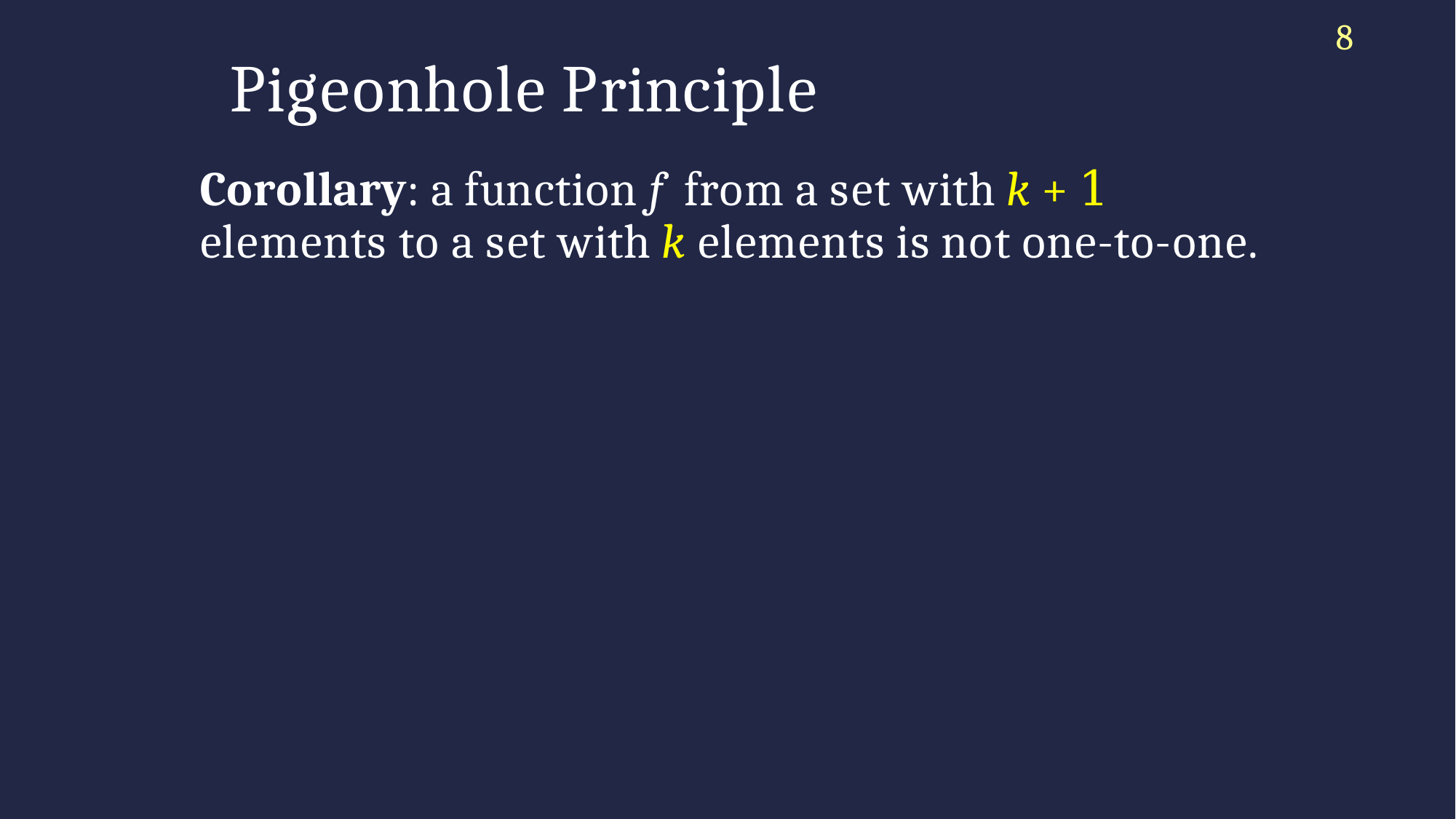

8
# Pigeonhole Principle
Corollary: a function f  from a set with k + 1 elements to a set with k elements is not one-to-one.